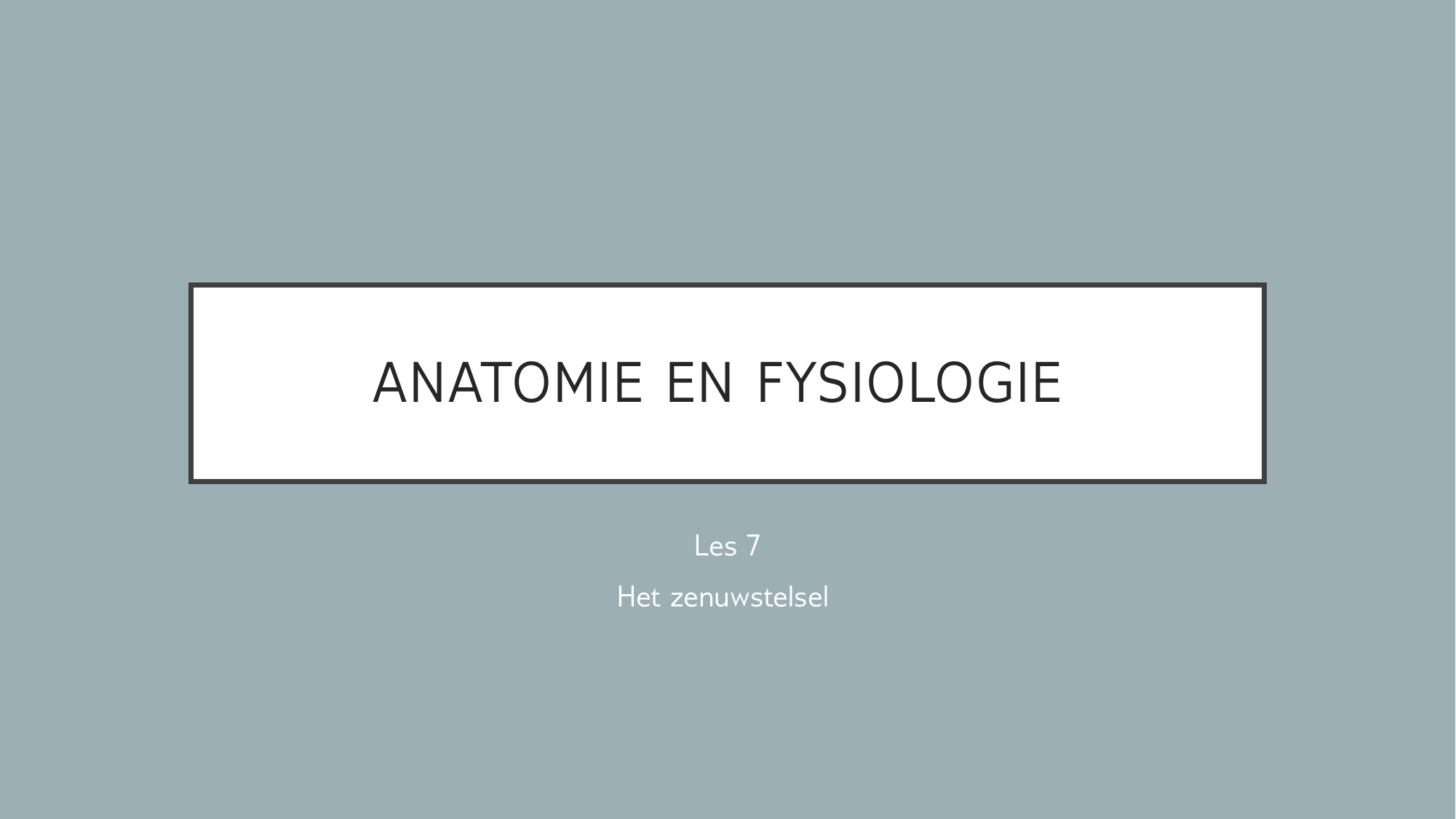

# Anatomie en fysiologie
Les 7
Het zenuwstelsel